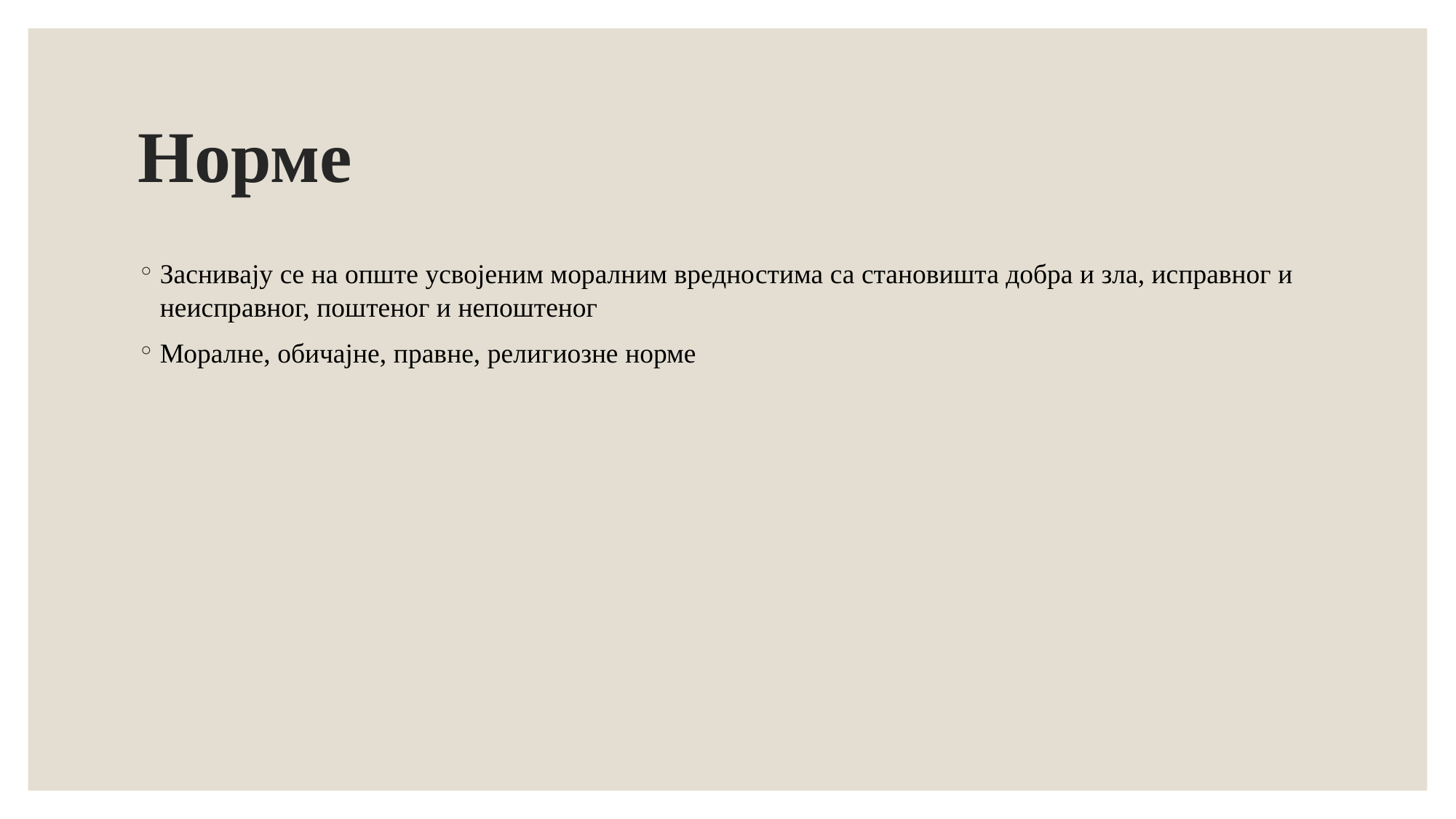

# Норме
Заснивају се на опште усвојеним моралним вредностима са становишта добра и зла, исправног и неисправног, поштеног и непоштеног
Моралне, oбичaјнe, прaвнe, религиозне норме